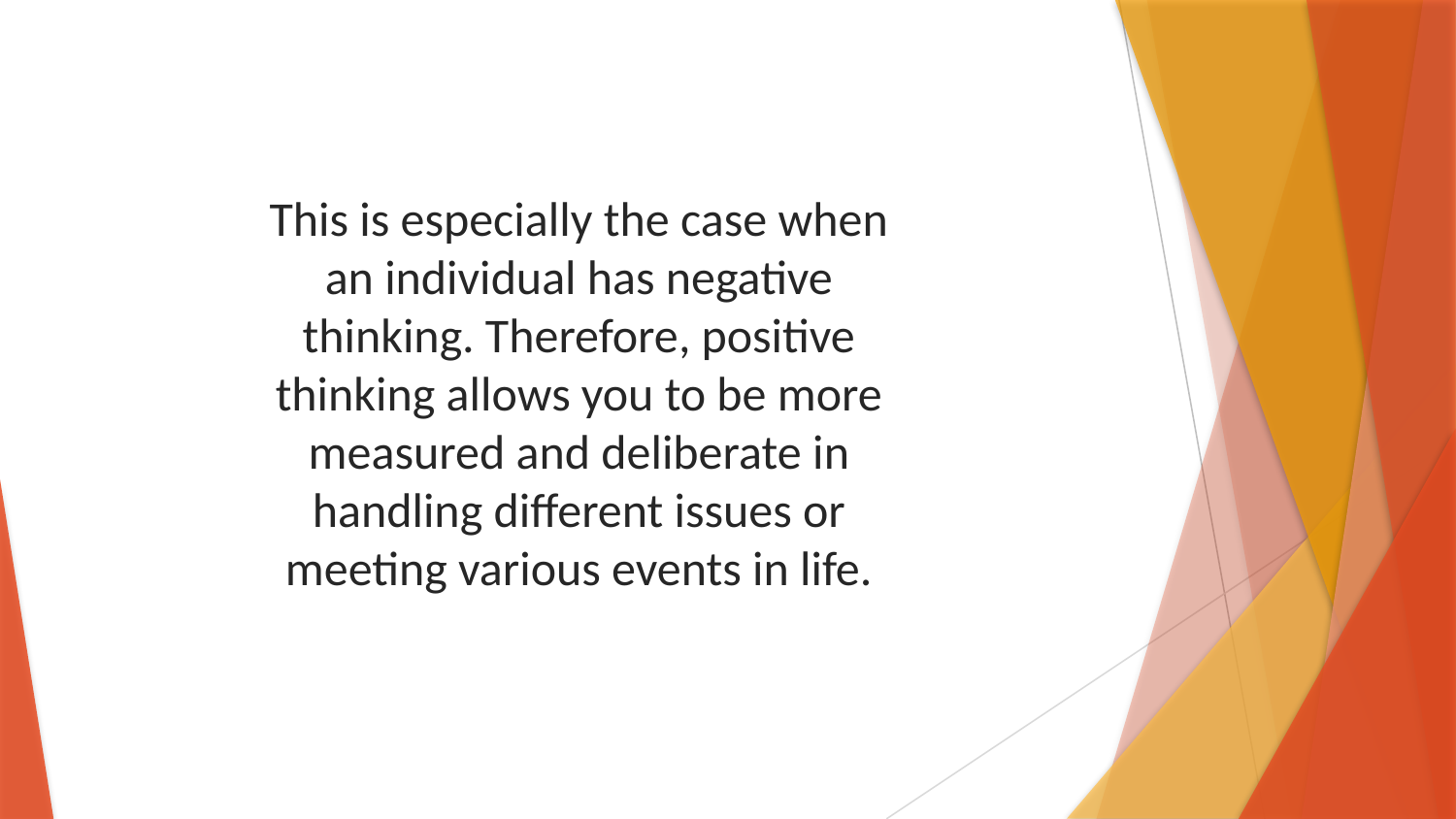

This is especially the case when an individual has negative thinking. Therefore, positive thinking allows you to be more measured and deliberate in handling different issues or meeting various events in life.